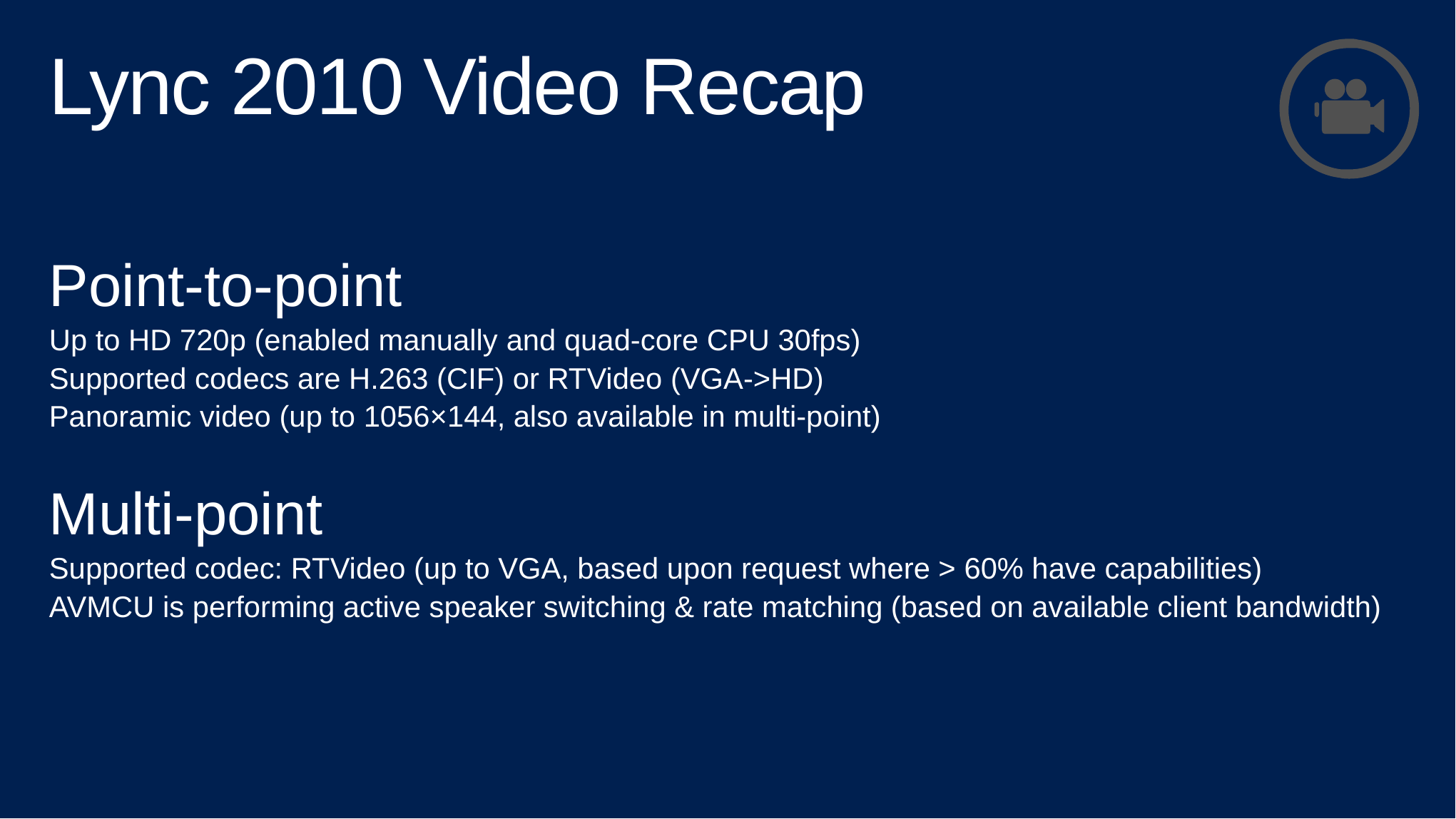

# Lync 2010 Video Recap

Point-to-point
Up to HD 720p (enabled manually and quad-core CPU 30fps)
Supported codecs are H.263 (CIF) or RTVideo (VGA->HD)
Panoramic video (up to 1056×144, also available in multi-point)

Multi-point
Supported codec: RTVideo (up to VGA, based upon request where > 60% have capabilities)
AVMCU is performing active speaker switching & rate matching (based on available client bandwidth)